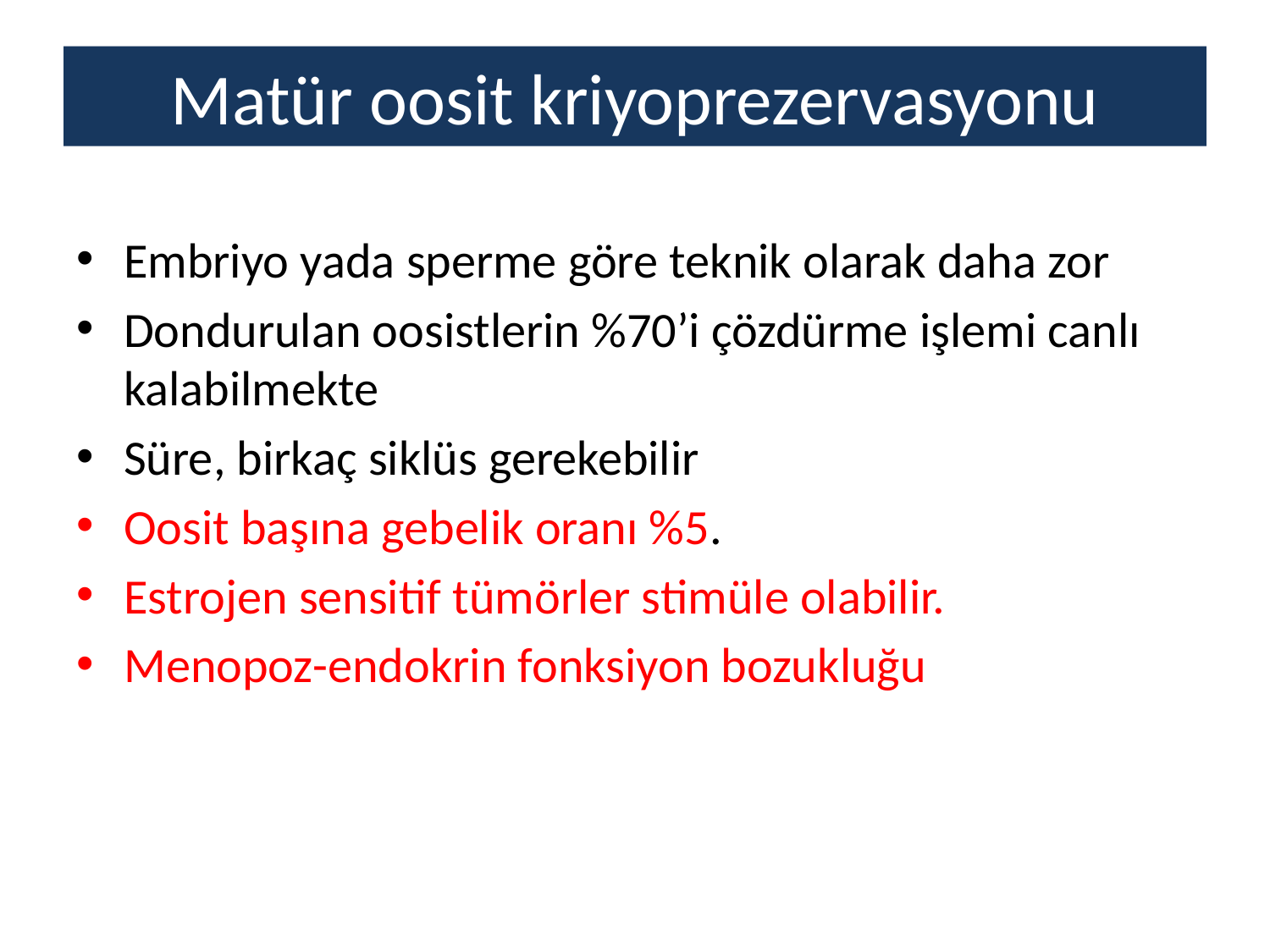

# Matür oosit kriyoprezervasyonu
Embriyo yada sperme göre teknik olarak daha zor
Dondurulan oosistlerin %70’i çözdürme işlemi canlı kalabilmekte
Süre, birkaç siklüs gerekebilir
Oosit başına gebelik oranı %5.
Estrojen sensitif tümörler stimüle olabilir.
Menopoz-endokrin fonksiyon bozukluğu